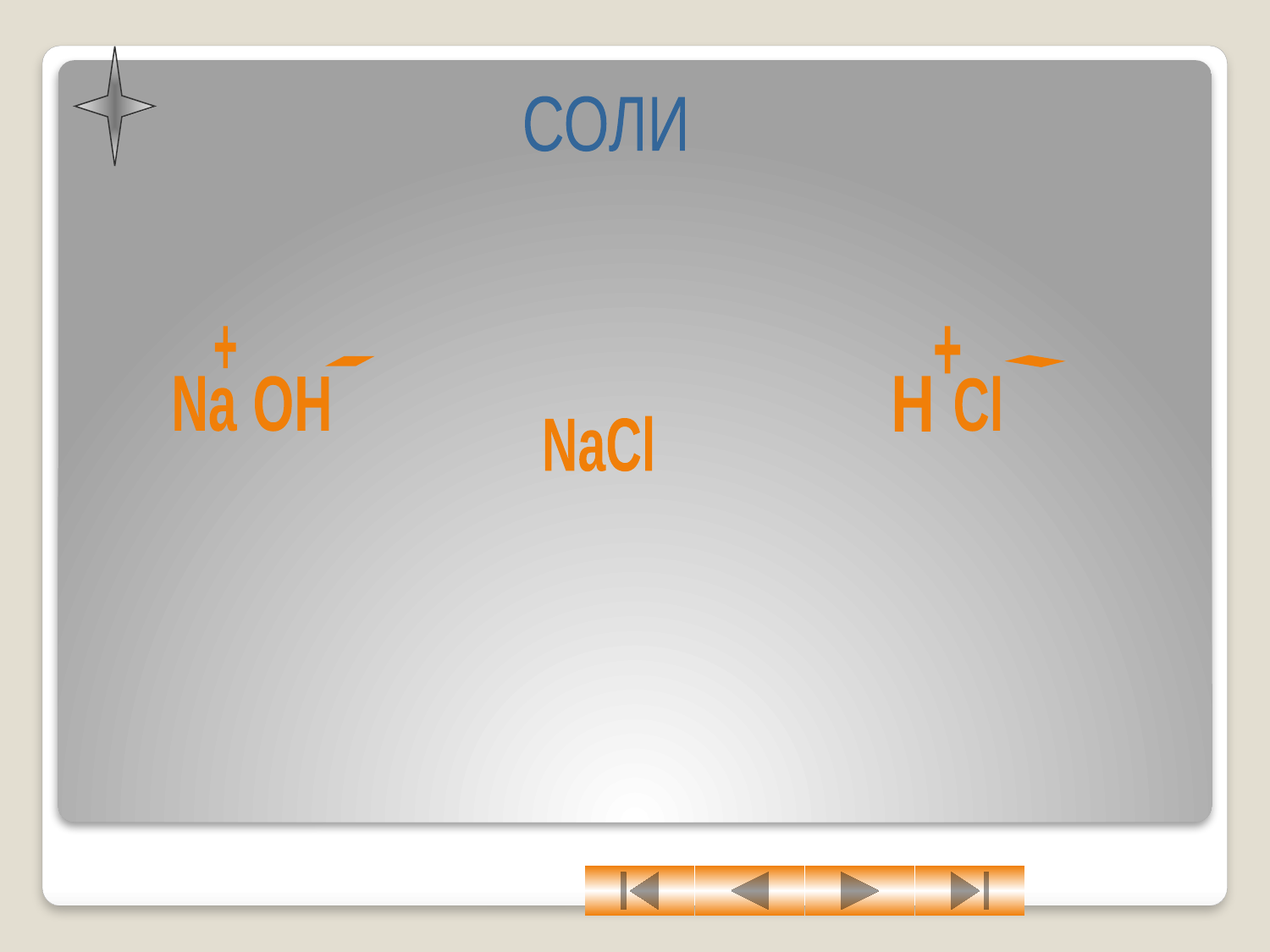

СОЛИ
+
+
-
_
Na
OH
H
Cl
NaCl